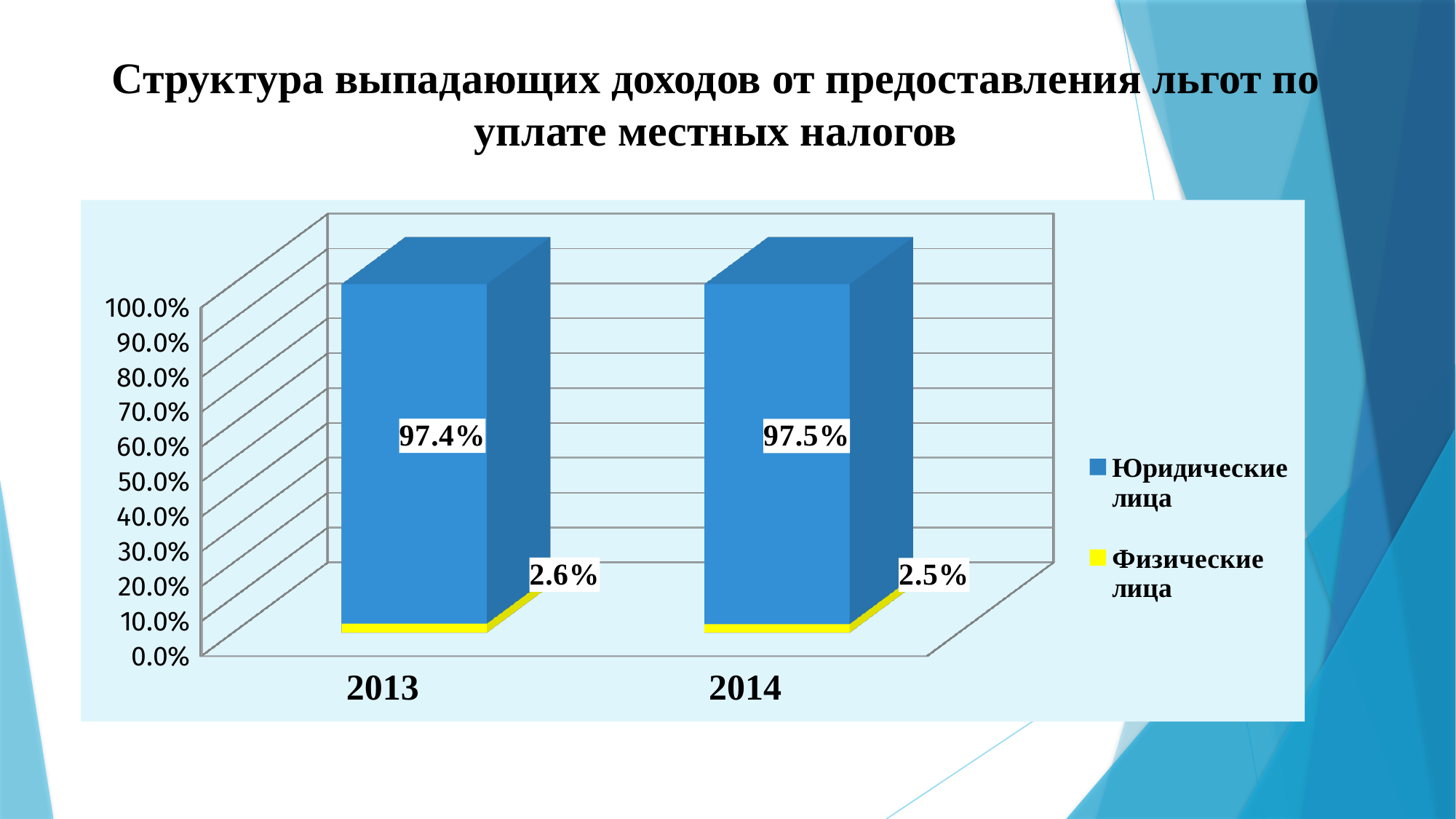

# Структура выпадающих доходов от предоставления льгот по уплате местных налогов

[unsupported chart]